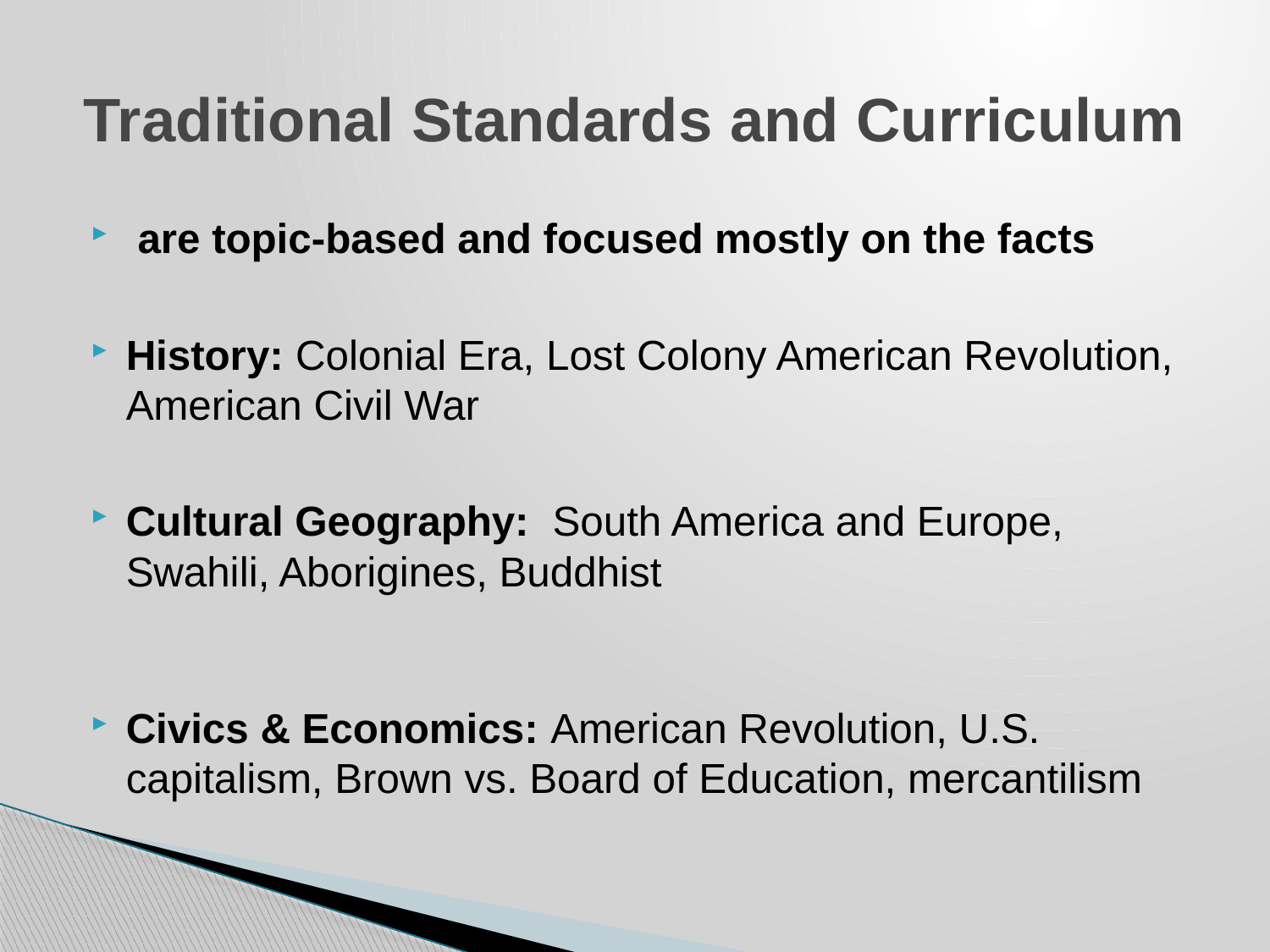

# Traditional Standards and Curriculum
 are topic-based and focused mostly on the facts

History: Colonial Era, Lost Colony American Revolution, American Civil War

Cultural Geography:  South America and Europe, Swahili, Aborigines, Buddhist

Civics & Economics: American Revolution, U.S. capitalism, Brown vs. Board of Education, mercantilism